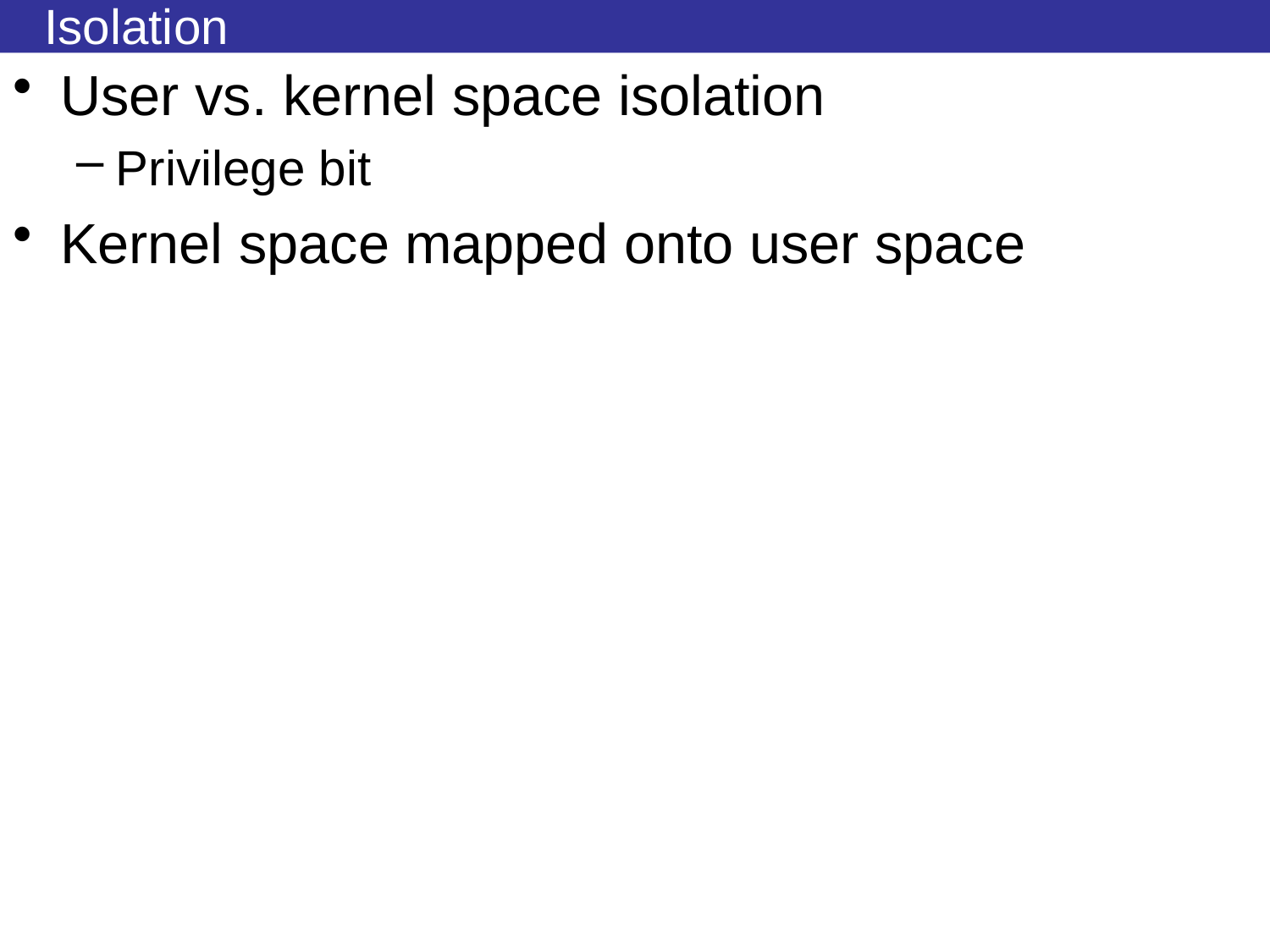

# Isolation
User vs. kernel space isolation
Privilege bit
Kernel space mapped onto user space